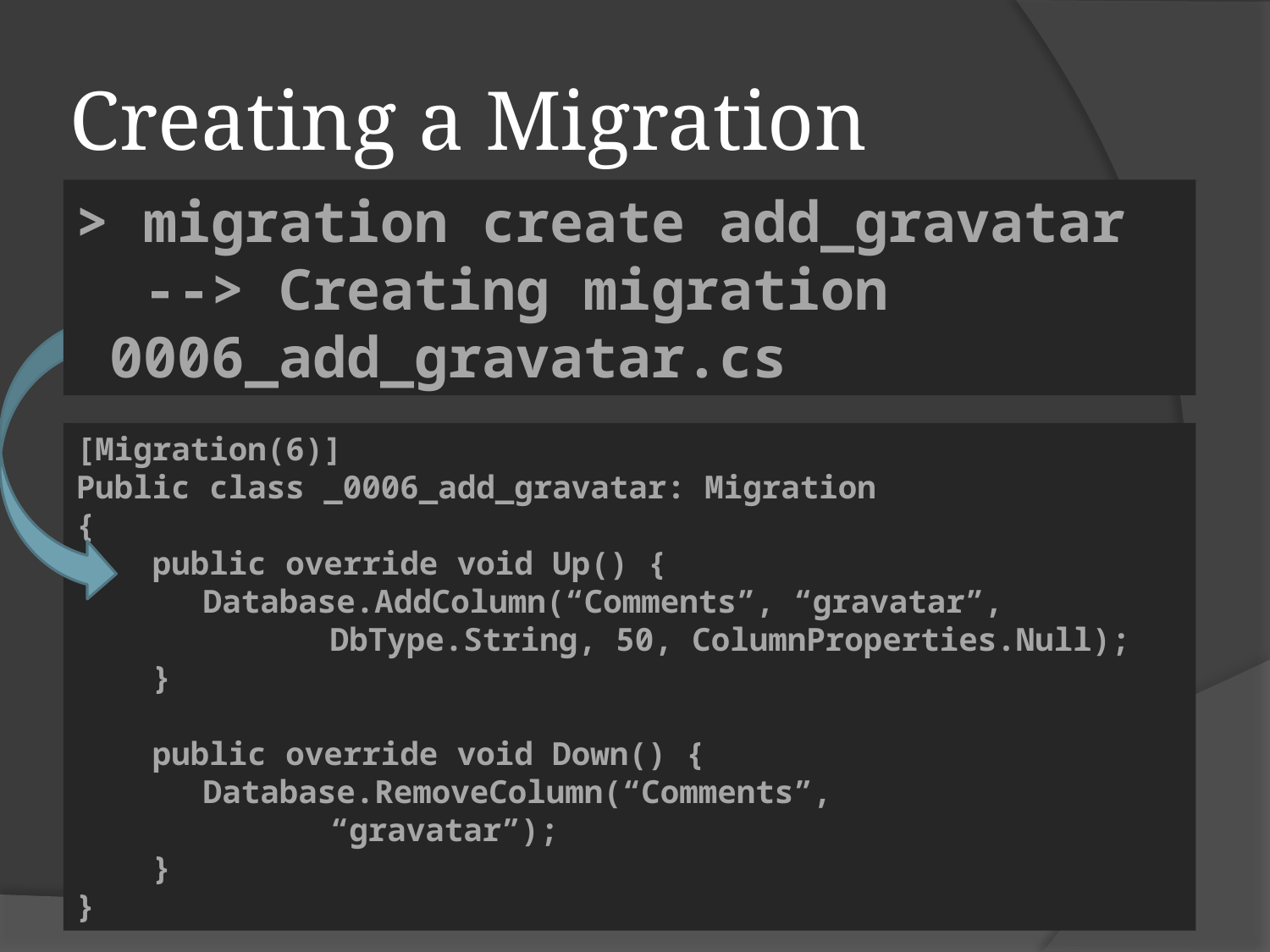

# Creating a Migration
> migration create add_gravatar
  --> Creating migration          0006_add_gravatar.cs

[Migration(6)]
Public class _0006_add_gravatar: Migration
{
    public override void Up() {
	Database.AddColumn(“Comments”, “gravatar”, 			DbType.String, 50, ColumnProperties.Null);
    }

    public override void Down() {
	Database.RemoveColumn(“Comments”, 				“gravatar”);
    }
}